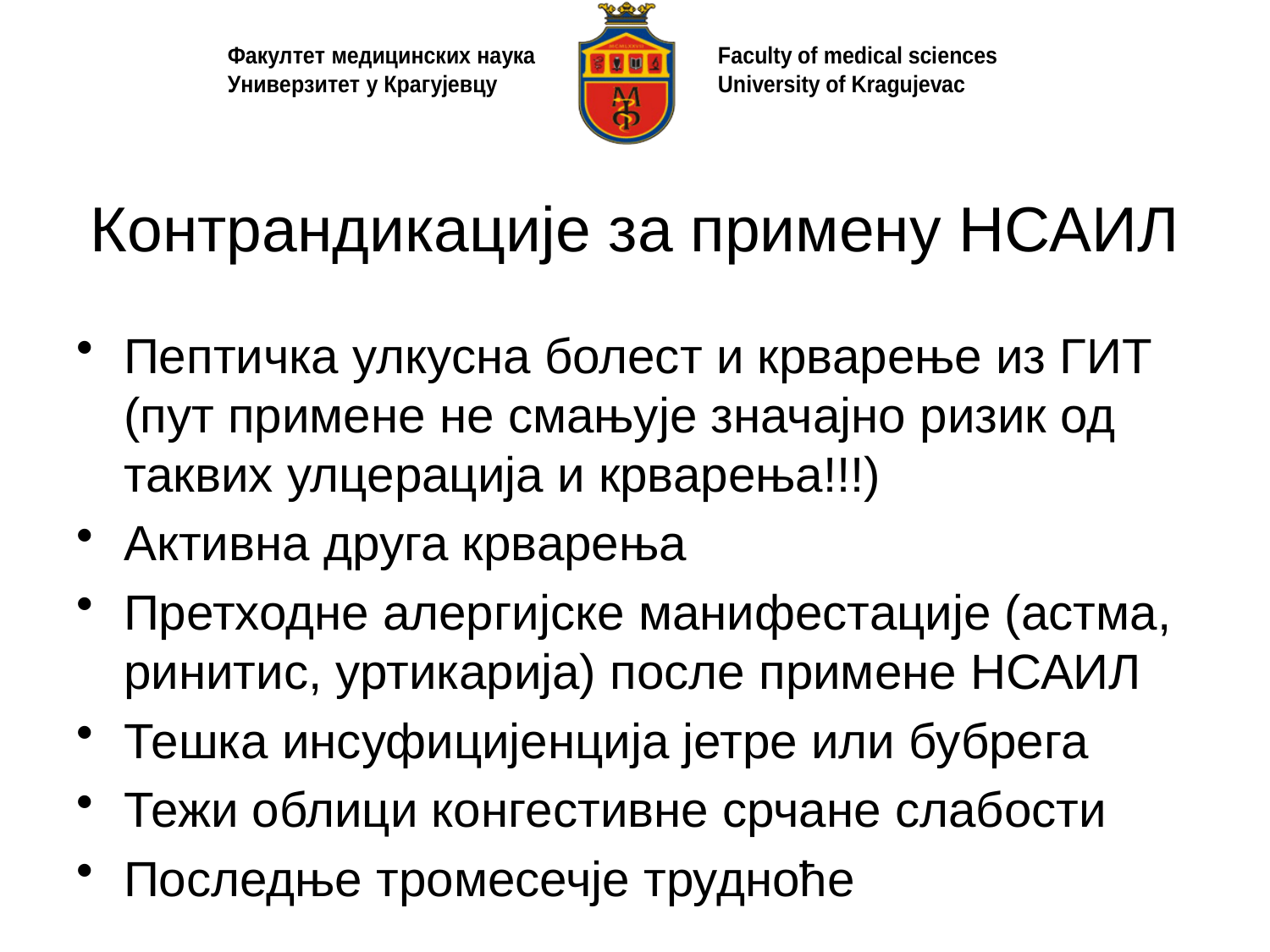

# Контрандикације за примену НСАИЛ
Пептичка улкусна болест и крварење из ГИТ (пут примене не смањује значајно ризик од таквих улцерација и крварења!!!)
Активна друга крварења
Претходне алергијске манифестације (астма, ринитис, уртикарија) после примене НСАИЛ
Тешка инсуфицијенција јетре или бубрега
Тежи облици конгестивне срчане слабости
Последње тромесечје трудноће